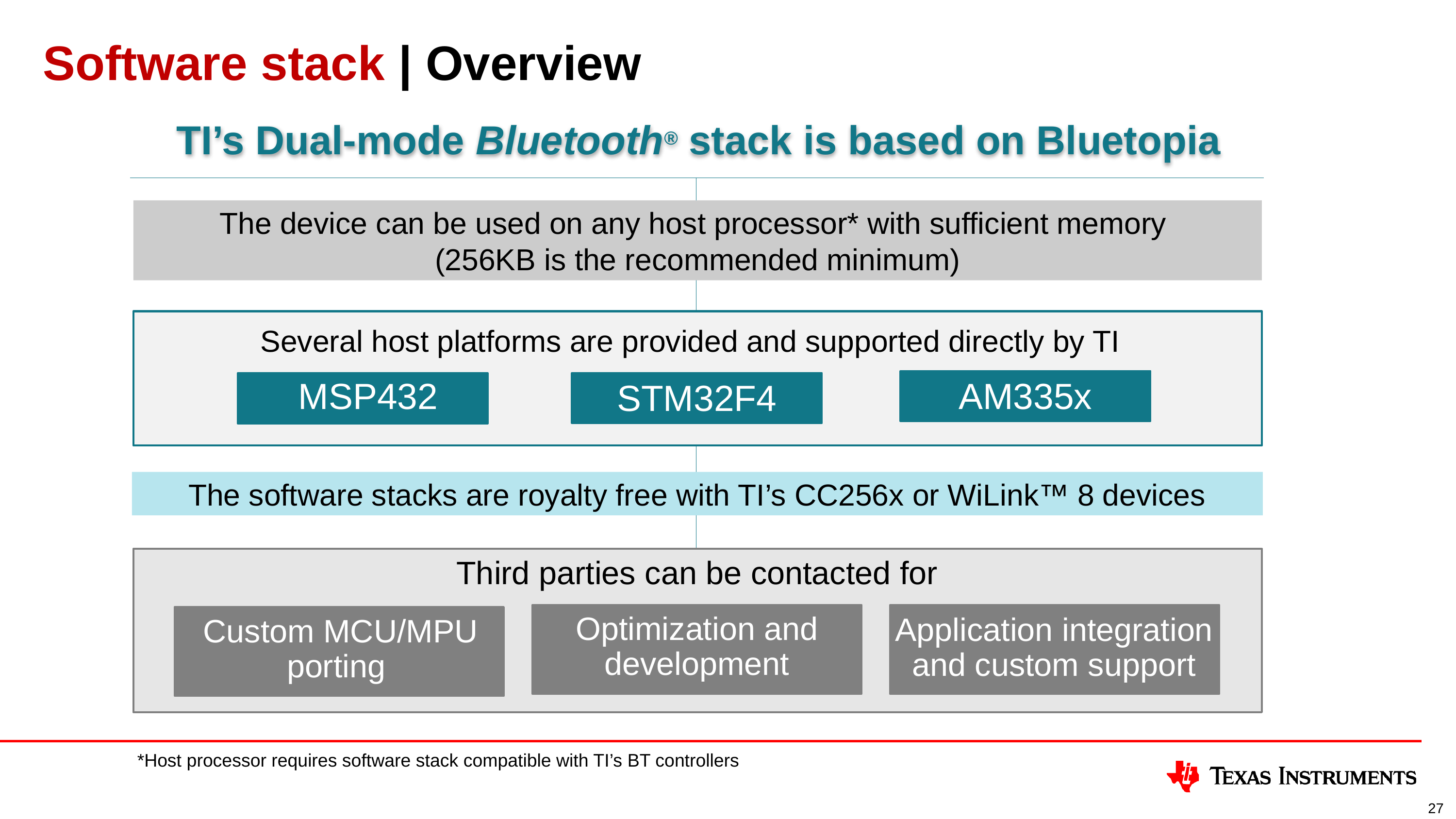

# Software stack | Overview
TI’s Dual-mode Bluetooth® stack is based on Bluetopia
The device can be used on any host processor* with sufficient memory
(256KB is the recommended minimum)

Several host platforms are provided and supported directly by TI
AM335x
MSP432

STM32F4

The software stacks are royalty free with TI’s CC256x or WiLink™ 8 devices

Third parties can be contacted for

Optimization and development
Application integration and custom support
Custom MCU/MPU porting
*Host processor requires software stack compatible with TI’s BT controllers
27